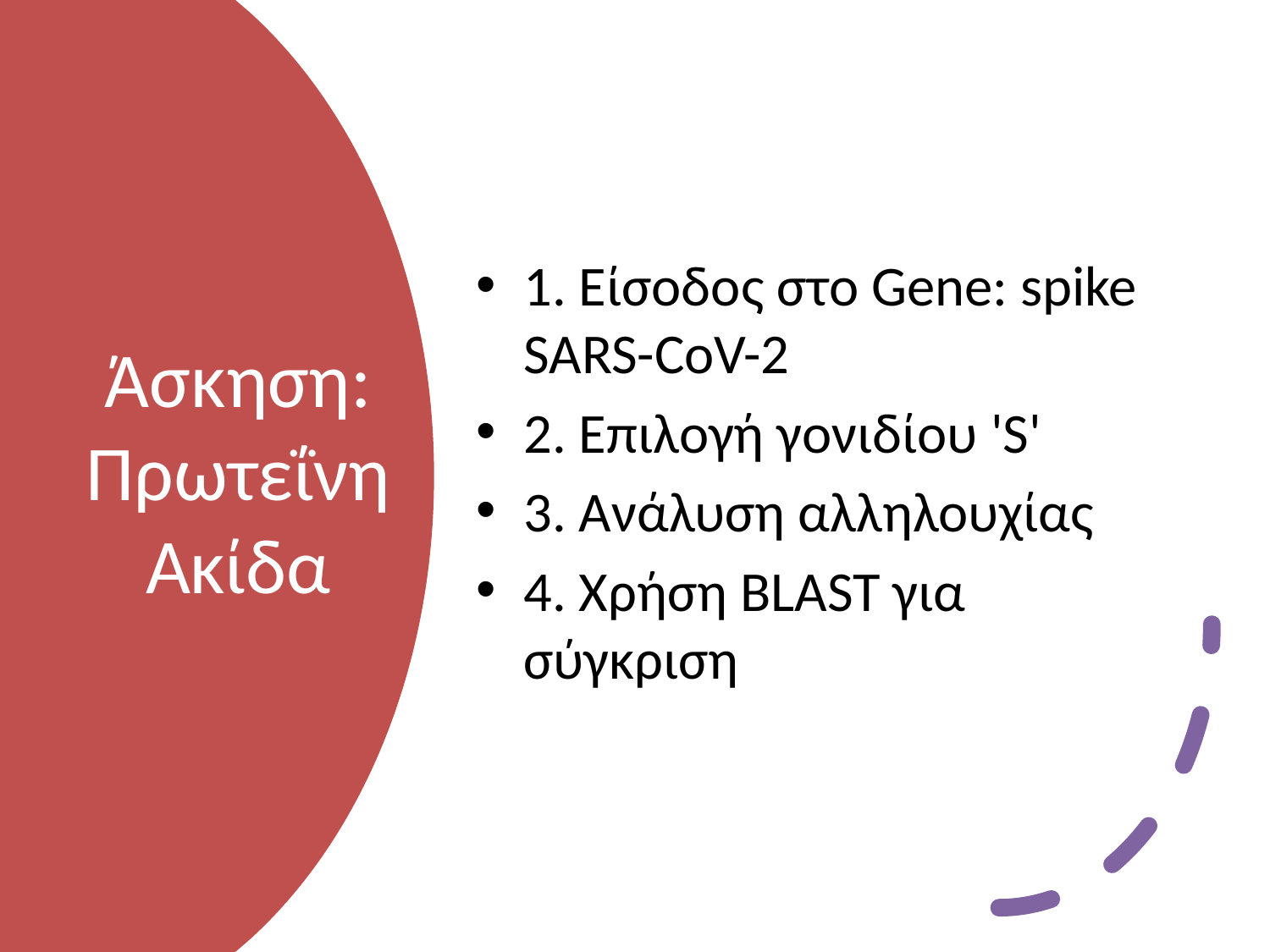

1. Είσοδος στο Gene: spike SARS-CoV-2
2. Επιλογή γονιδίου 'S'
3. Ανάλυση αλληλουχίας
4. Χρήση BLAST για σύγκριση
# Άσκηση: Πρωτεΐνη Ακίδα